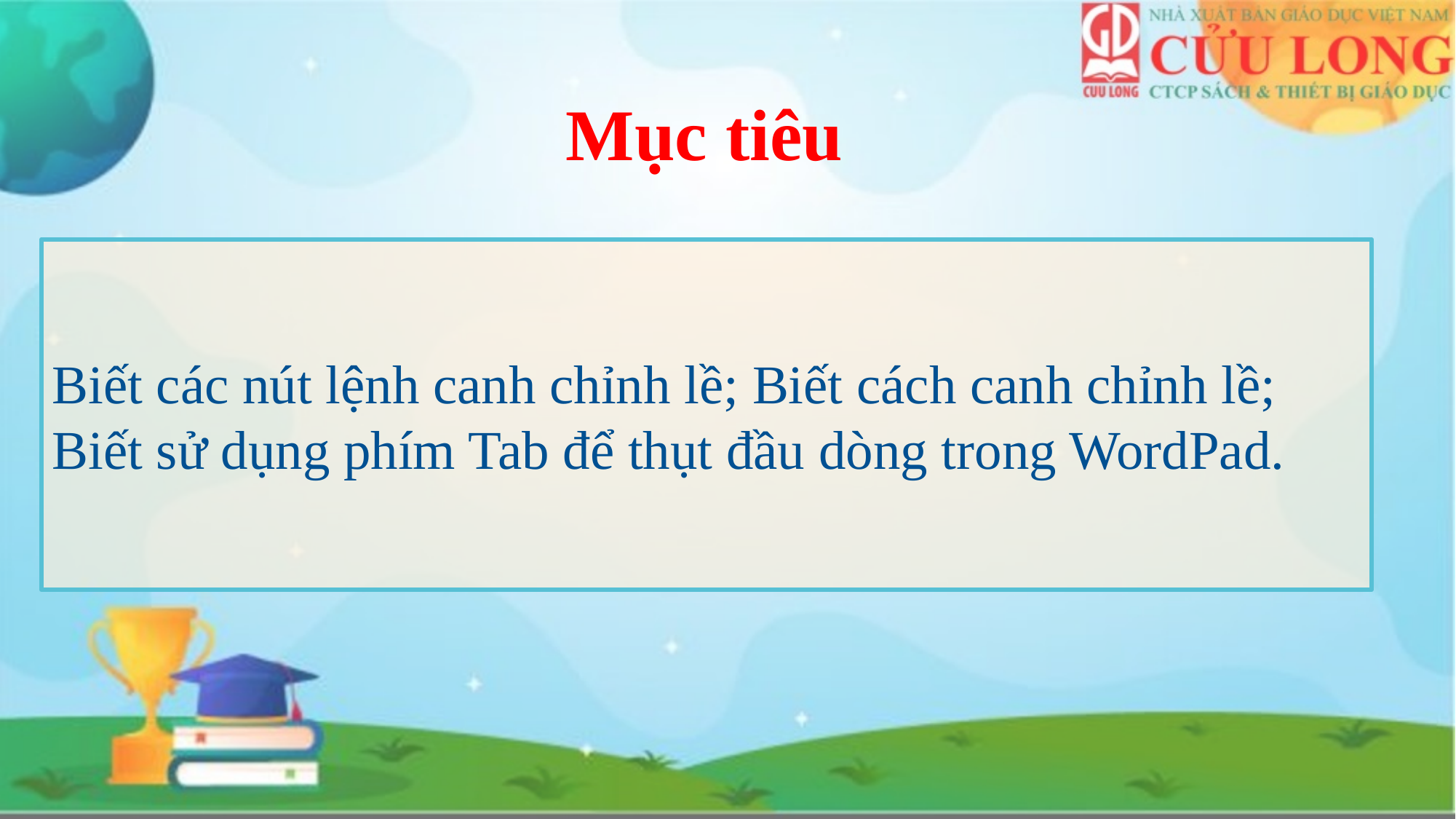

# Mục tiêu
Biết các nút lệnh canh chỉnh lề; Biết cách canh chỉnh lề; Biết sử dụng phím Tab để thụt đầu dòng trong WordPad.